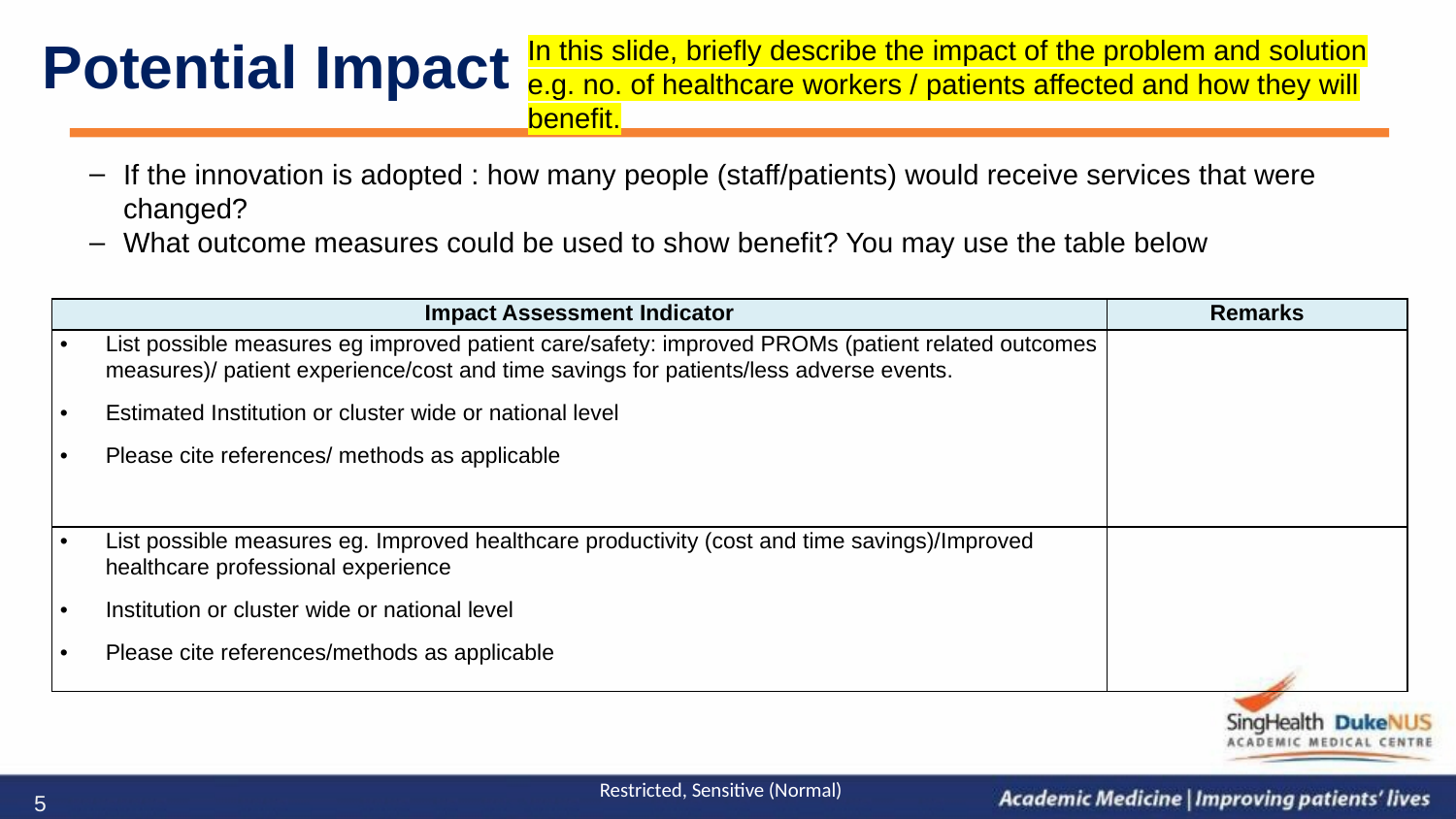

Potential Impact
In this slide, briefly describe the impact of the problem and solution e.g. no. of healthcare workers / patients affected and how they will benefit.

If the innovation is adopted : how many people (staff/patients) would receive services that were changed?
What outcome measures could be used to show benefit? You may use the table below

| Impact Assessment Indicator | Remarks |
| --- | --- |
| List possible measures eg improved patient care/safety: improved PROMs (patient related outcomes measures)/ patient experience/cost and time savings for patients/less adverse events. Estimated Institution or cluster wide or national level Please cite references/ methods as applicable |  |
| List possible measures eg. Improved healthcare productivity (cost and time savings)/Improved healthcare professional experience Institution or cluster wide or national level Please cite references/methods as applicable |  |